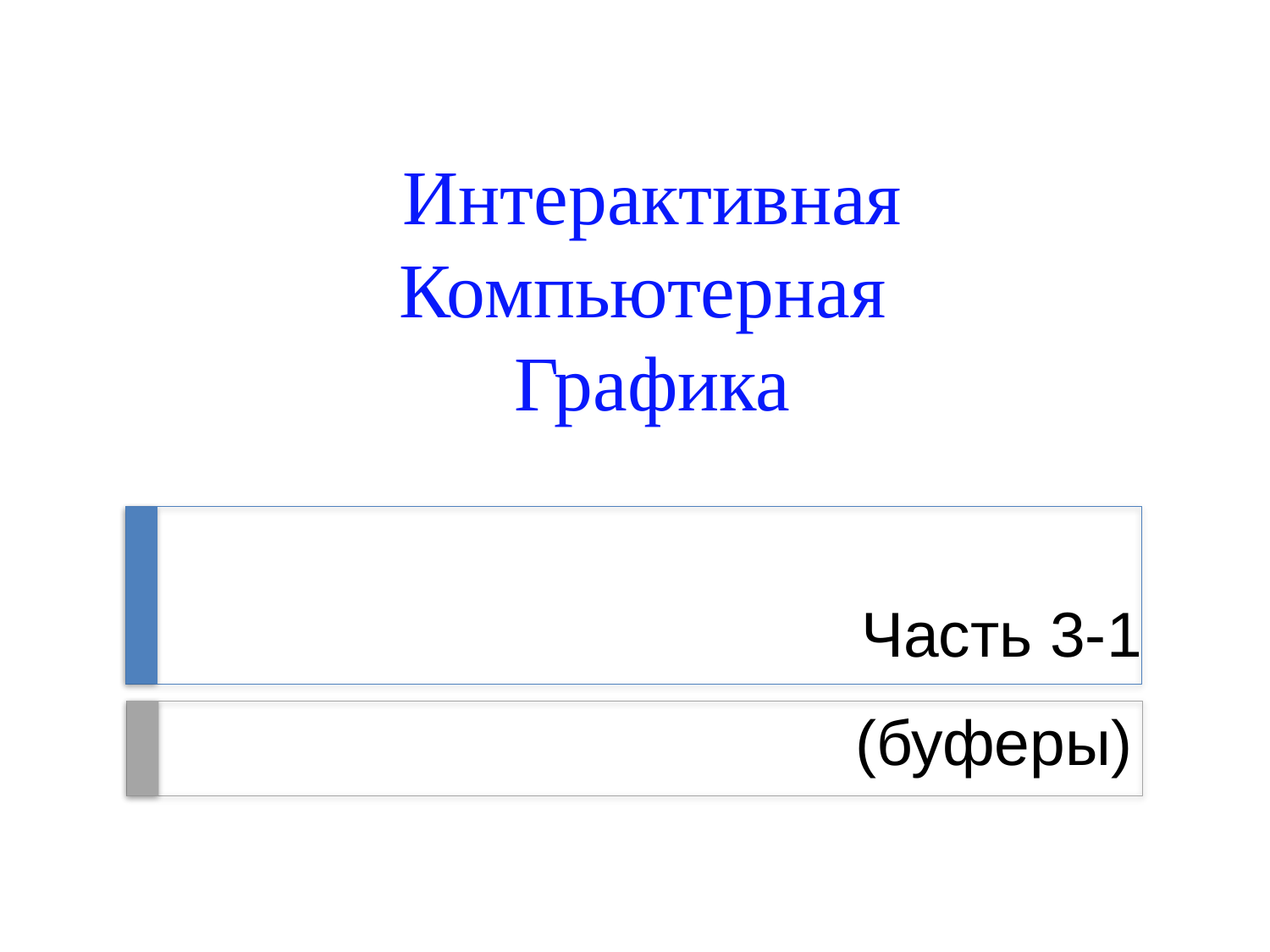

Интерактивная
Компьютерная
Графика
Часть 3-1
# (буферы)